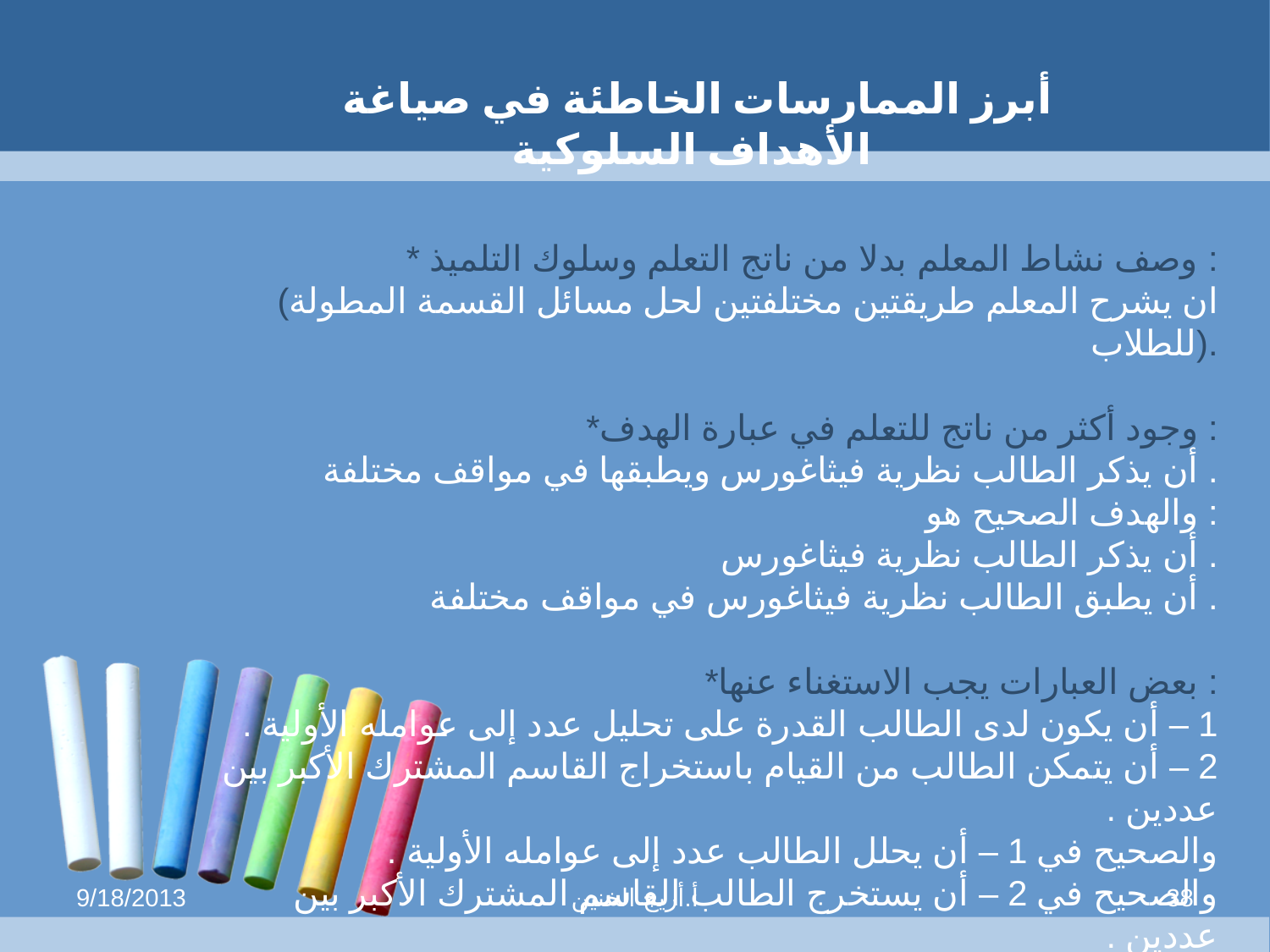

أبرز الممارسات الخاطئة في صياغة الأهداف السلوكية

* وصف نشاط المعلم بدلا من ناتج التعلم وسلوك التلميذ :
 (ان يشرح المعلم طريقتين مختلفتين لحل مسائل القسمة المطولة للطلاب).

*وجود أكثر من ناتج للتعلم في عبارة الهدف :
أن يذكر الطالب نظرية فيثاغورس ويطبقها في مواقف مختلفة .
والهدف الصحيح هو :
 أن يذكر الطالب نظرية فيثاغورس .
أن يطبق الطالب نظرية فيثاغورس في مواقف مختلفة .

*بعض العبارات يجب الاستغناء عنها :
1 – أن يكون لدى الطالب القدرة على تحليل عدد إلى عوامله الأولية .
2 – أن يتمكن الطالب من القيام باستخراج القاسم المشترك الأكبر بين عددين .
والصحيح في 1 – أن يحلل الطالب عدد إلى عوامله الأولية .
والصحيح في 2 – أن يستخرج الطالب القاسم المشترك الأكبر بين عددين .

9/18/2013
أ.أريج الخنين
38